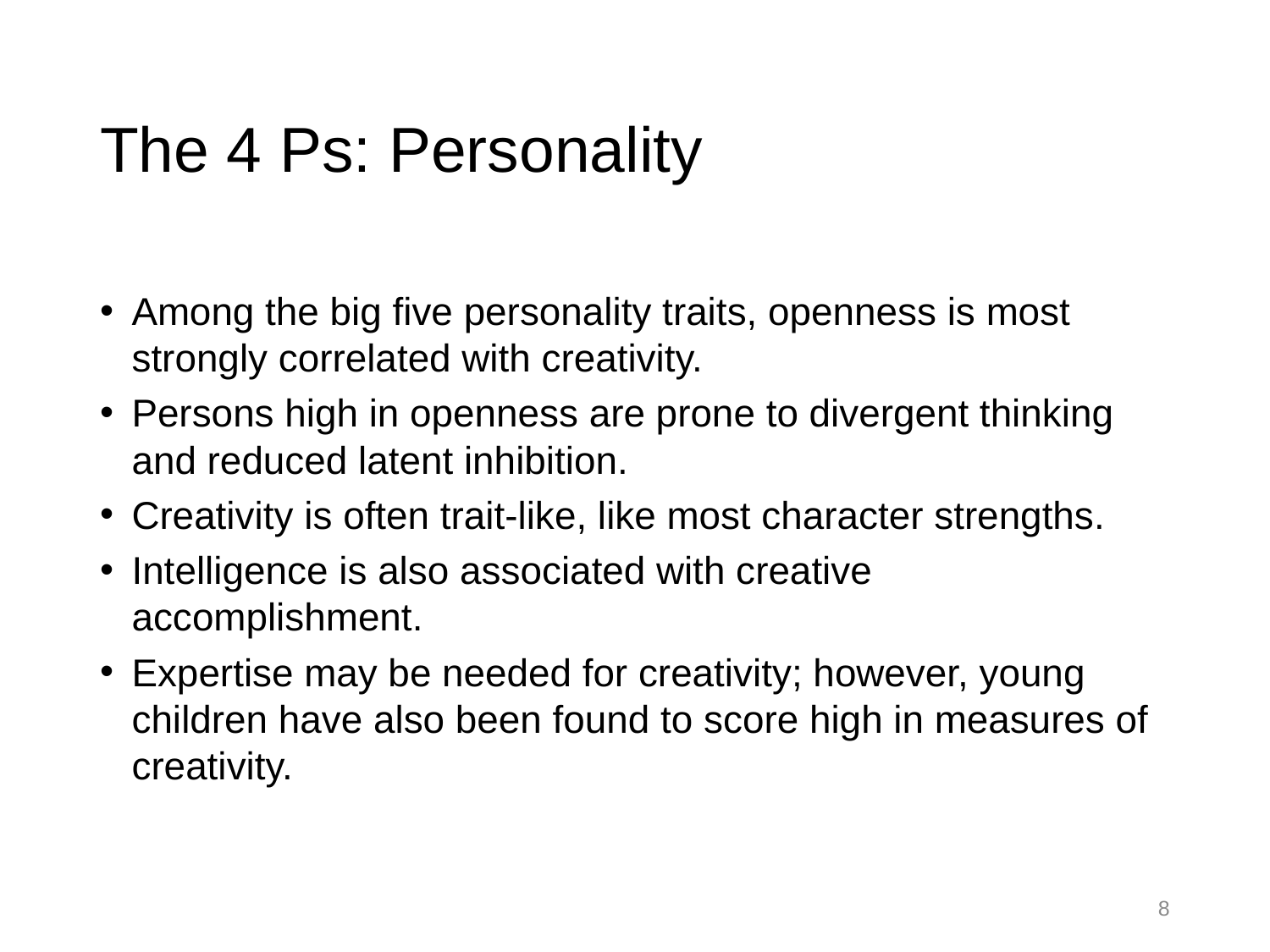

# The 4 Ps: Personality
Among the big five personality traits, openness is most strongly correlated with creativity.
Persons high in openness are prone to divergent thinking and reduced latent inhibition.
Creativity is often trait-like, like most character strengths.
Intelligence is also associated with creative accomplishment.
Expertise may be needed for creativity; however, young children have also been found to score high in measures of creativity.
8